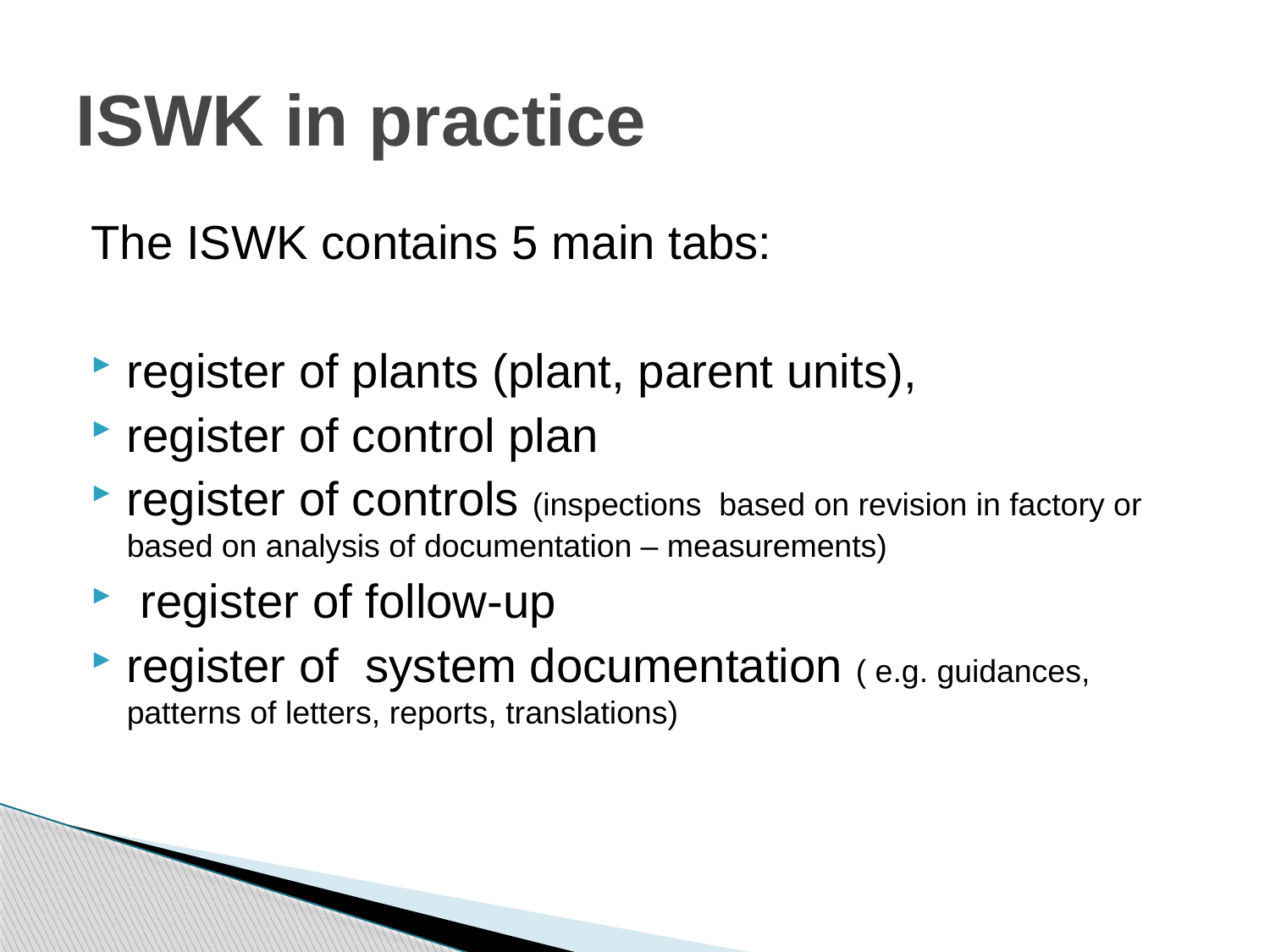

# ISWK in practice
The ISWK contains 5 main tabs:

register of plants (plant, parent units),
register of control plan
register of controls (inspections  based on revision in factory or based on analysis of documentation – measurements)
 register of follow-up
register of  system documentation ( e.g. guidances, patterns of letters, reports, translations)